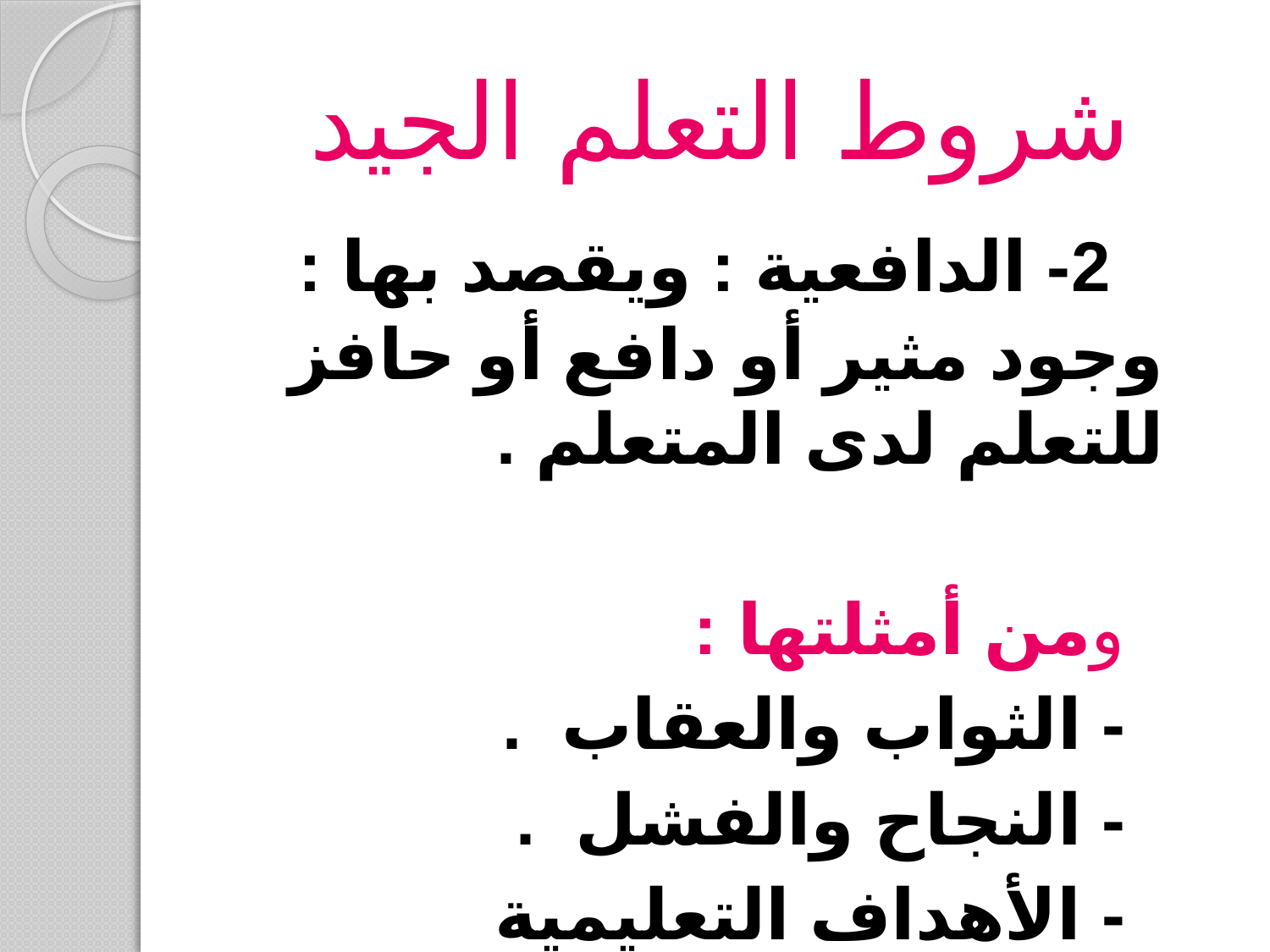

# شروط التعلم الجيد
    2- الدافعية : ويقصد بها : وجود مثير أو دافع أو حافز للتعلم لدى المتعلم .

    ومن أمثلتها :
    - الثواب والعقاب  .
    - النجاح والفشل  .
    - الأهداف التعليمية